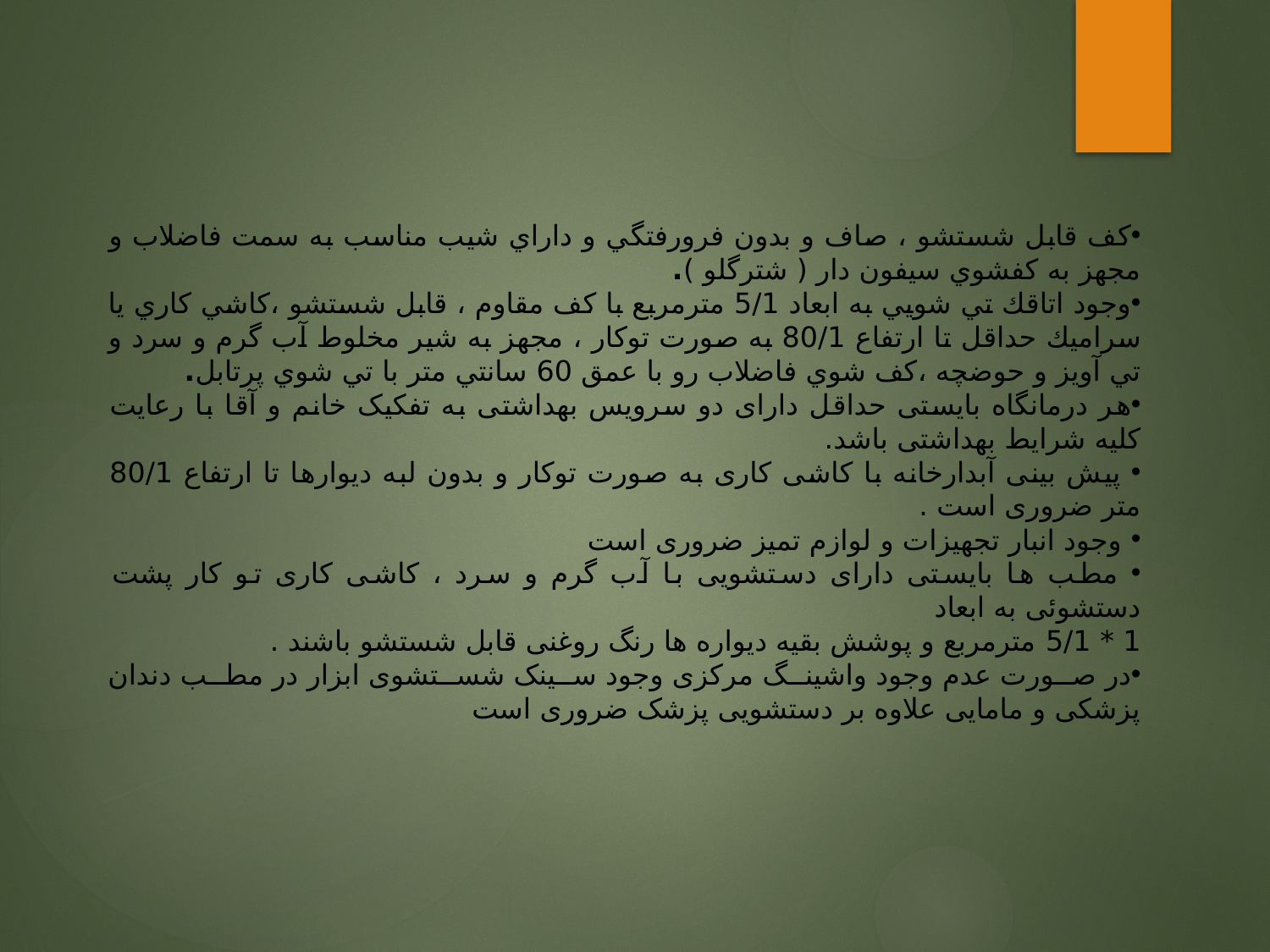

كف قابل شستشو ، ‌صاف و بدون فرورفتگي و داراي شيب مناسب به سمت فاضلاب و مجهز به كفشوي سيفون دار ( شترگلو ).
وجود اتاقك تي شويي به ابعاد 5/1 مترمربع با كف مقاوم ، ‌قابل شستشو ،‌كاشي كاري ‌يا سراميك حداقل تا ارتفاع 80/1 به صورت توکار ، ‌مجهز به شير مخلوط آب گرم و سرد و تي آويز و حوضچه ،‌كف شوي فاضلاب رو با عمق 60 سانتي متر با تي شوي پرتابل.
هر درمانگاه بایستی حداقل دارای دو سرویس بهداشتی به تفکیک خانم و آقا با رعایت کلیه شرایط بهداشتی باشد.
 پیش بینی آبدارخانه با کاشی کاری به صورت توکار و بدون لبه دیوارها تا ارتفاع 80/1 متر ضروری است .
 وجود انبار تجهیزات و لوازم تمیز ضروری است
 مطب ها بایستی دارای دستشویی با آب گرم و سرد ، کاشی کاری تو کار پشت دستشوئی به ابعاد
1 * 5/1 مترمربع و پوشش بقیه دیواره ها رنگ روغنی قابل شستشو باشند .
در صورت عدم وجود واشینگ مرکزی وجود سینک شستشوی ابزار در مطب دندان پزشکی و مامایی علاوه بر دستشویی پزشک ضروری است